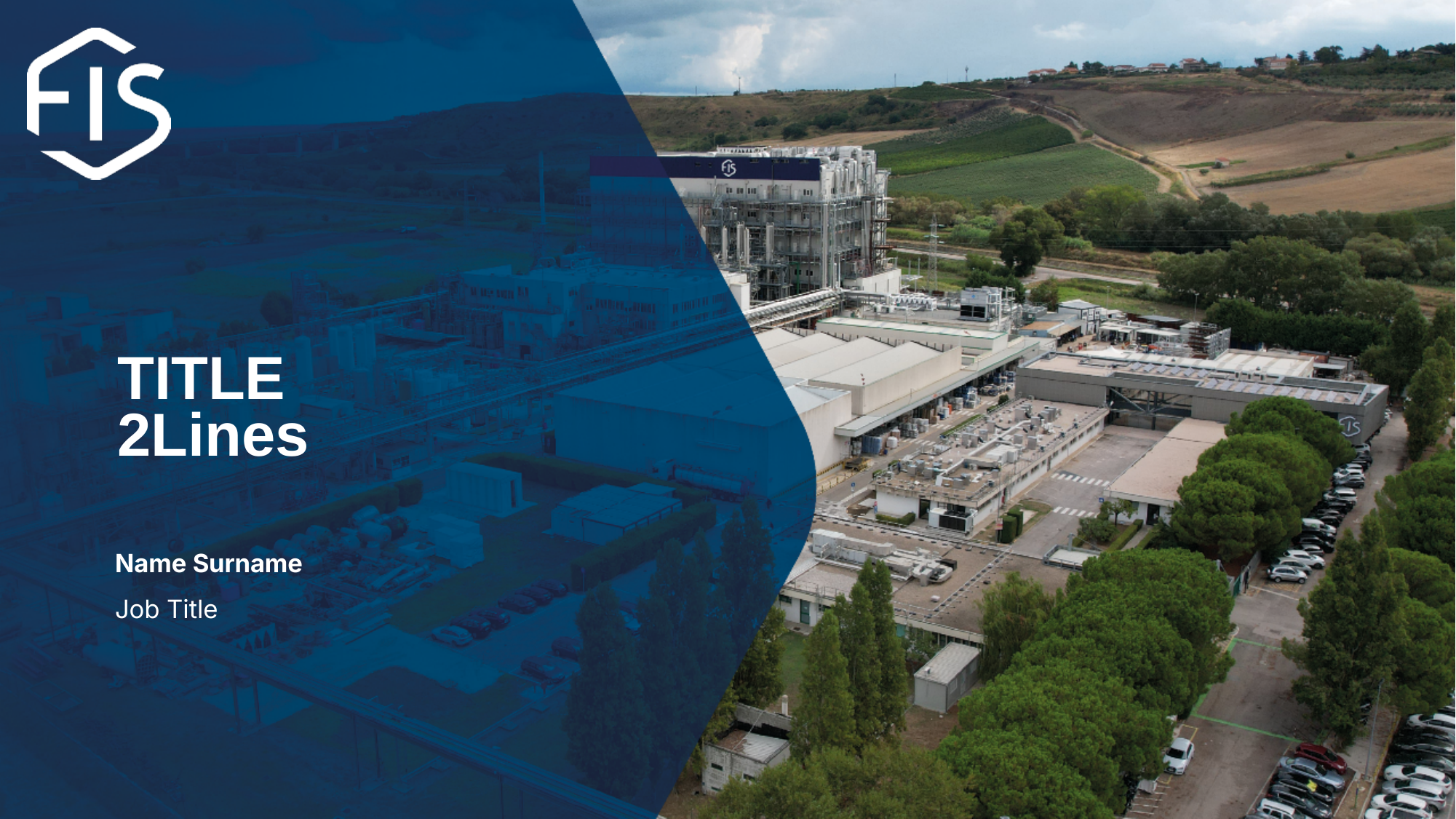

# TITLE 2Lines
Name Surname
Job Title